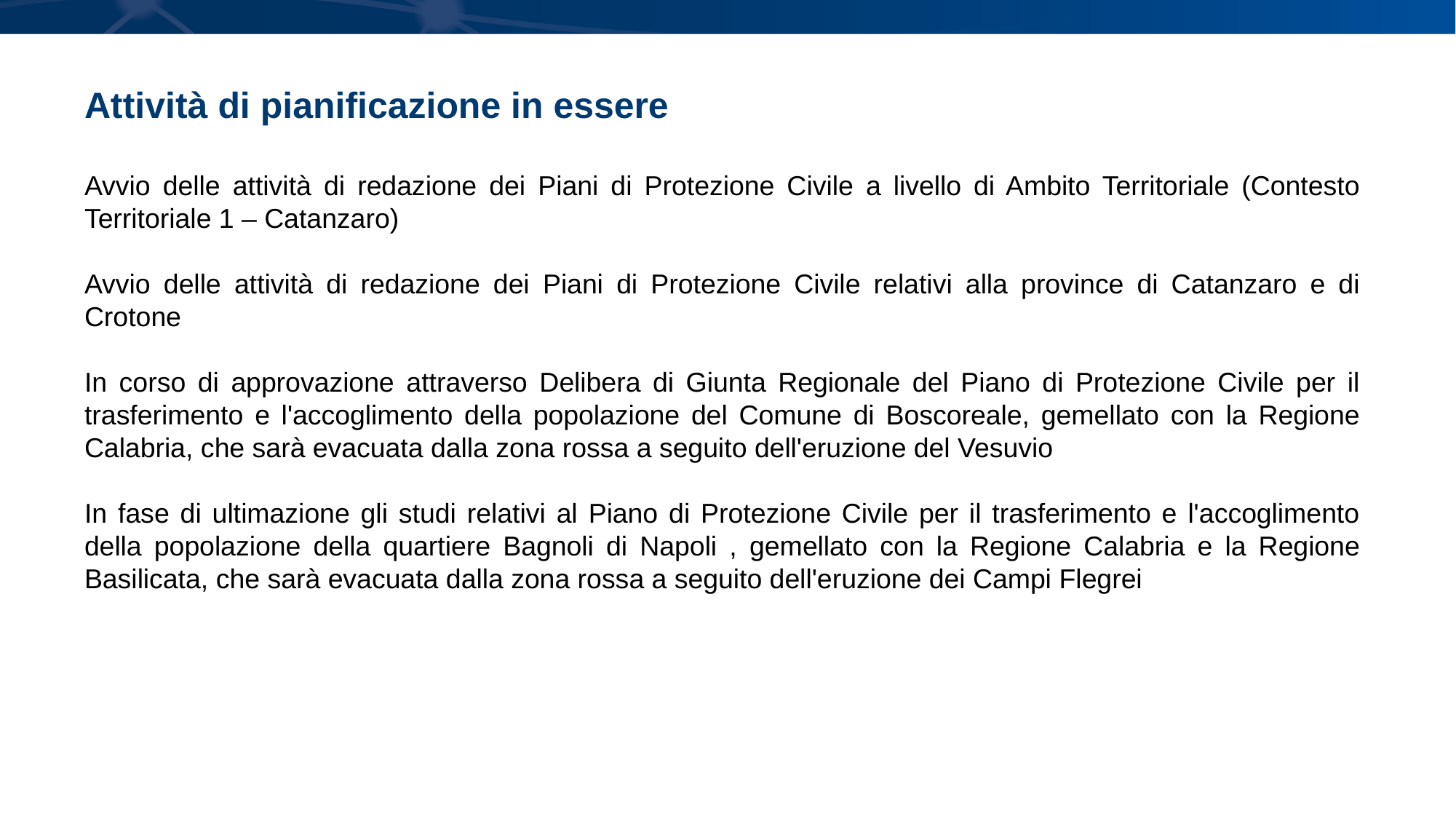

Attività di pianificazione in essere
Avvio delle attività di redazione dei Piani di Protezione Civile a livello di Ambito Territoriale (Contesto Territoriale 1 – Catanzaro)

Avvio delle attività di redazione dei Piani di Protezione Civile relativi alla province di Catanzaro e di Crotone

In corso di approvazione attraverso Delibera di Giunta Regionale del Piano di Protezione Civile per il trasferimento e l'accoglimento della popolazione del Comune di Boscoreale, gemellato con la Regione Calabria, che sarà evacuata dalla zona rossa a seguito dell'eruzione del Vesuvio

In fase di ultimazione gli studi relativi al Piano di Protezione Civile per il trasferimento e l'accoglimento della popolazione della quartiere Bagnoli di Napoli , gemellato con la Regione Calabria e la Regione Basilicata, che sarà evacuata dalla zona rossa a seguito dell'eruzione dei Campi Flegrei